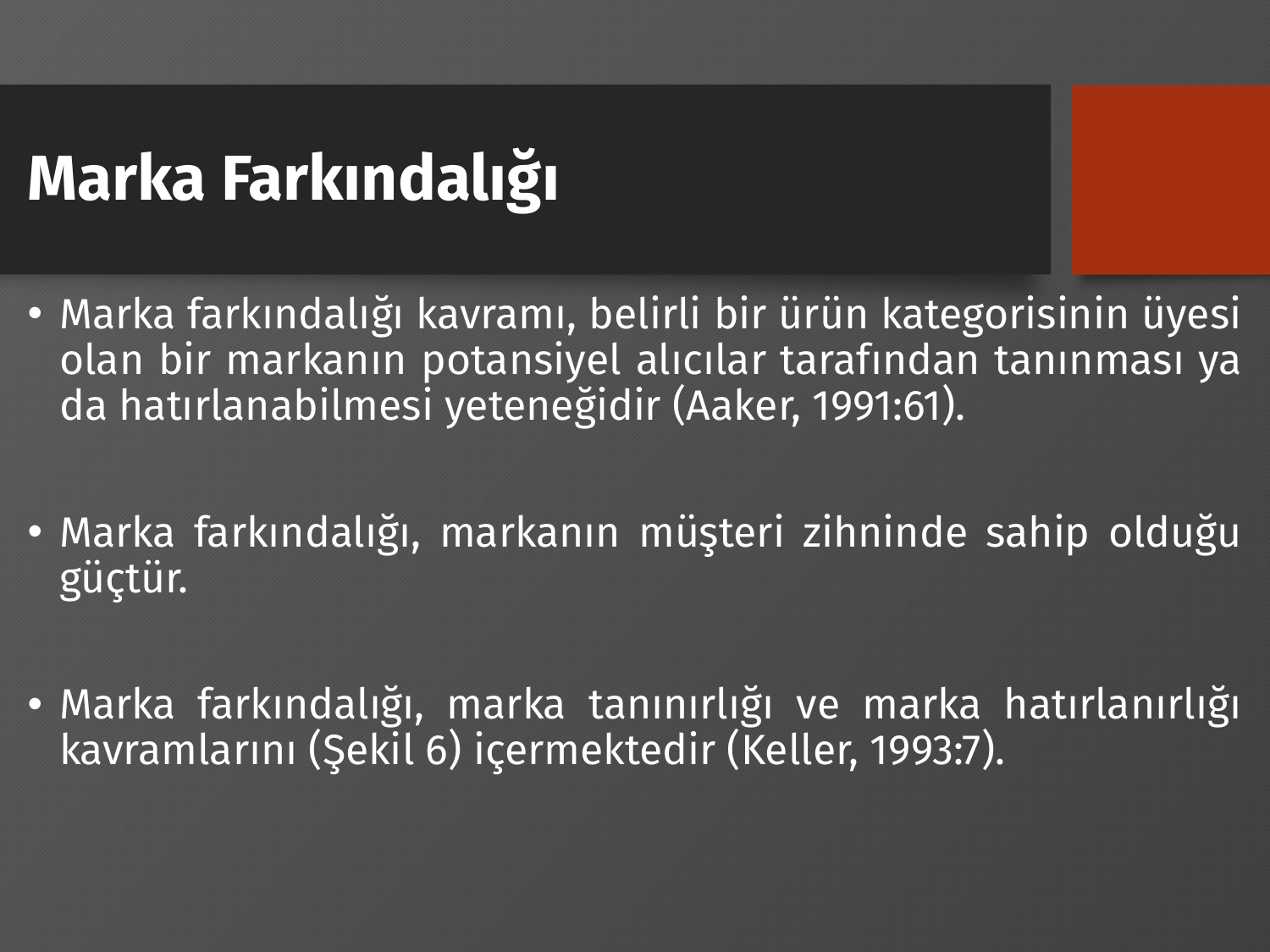

# Marka Farkındalığı
Marka farkındalığı kavramı, belirli bir ürün kategorisinin üyesi olan bir markanın potansiyel alıcılar tarafından tanınması ya da hatırlanabilmesi yeteneğidir (Aaker, 1991:61).

Marka farkındalığı, markanın müşteri zihninde sahip olduğu güçtür.

Marka farkındalığı, marka tanınırlığı ve marka hatırlanırlığı kavramlarını (Şekil 6) içermektedir (Keller, 1993:7).